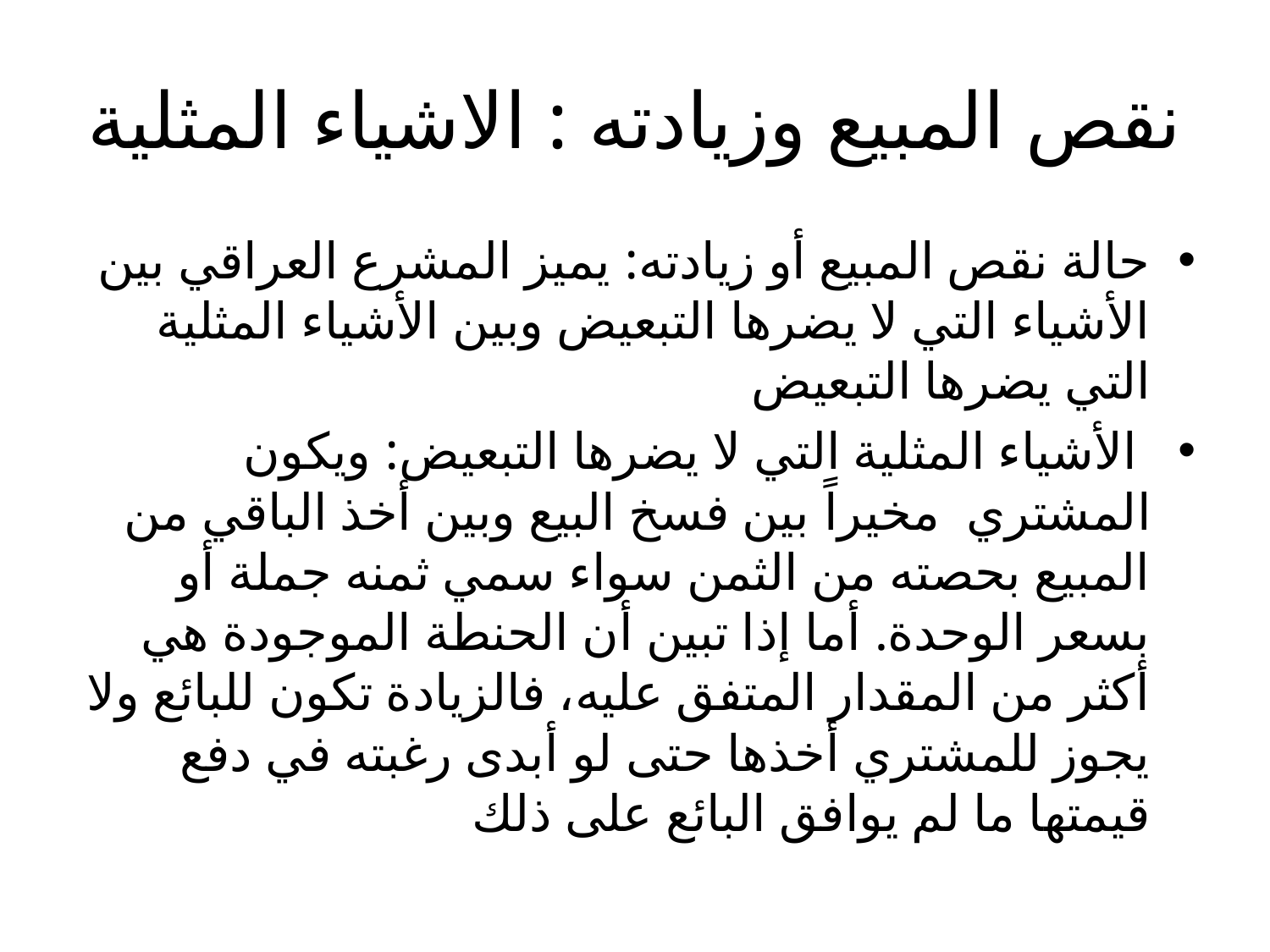

# نقص المبيع وزيادته : الاشياء المثلية
حالة نقص المبيع أو زيادته: يميز المشرع العراقي بين الأشياء التي لا يضرها التبعيض وبين الأشياء المثلية التي يضرها التبعيض
 الأشياء المثلية التي لا يضرها التبعيض: ويكون المشتري  مخيراً بين فسخ البيع وبين أخذ الباقي من المبيع بحصته من الثمن سواء سمي ثمنه جملة أو بسعر الوحدة. أما إذا تبين أن الحنطة الموجودة هي أكثر من المقدار المتفق عليه، فالزيادة تكون للبائع ولا يجوز للمشتري أخذها حتى لو أبدى رغبته في دفع  قيمتها ما لم يوافق البائع على ذلك